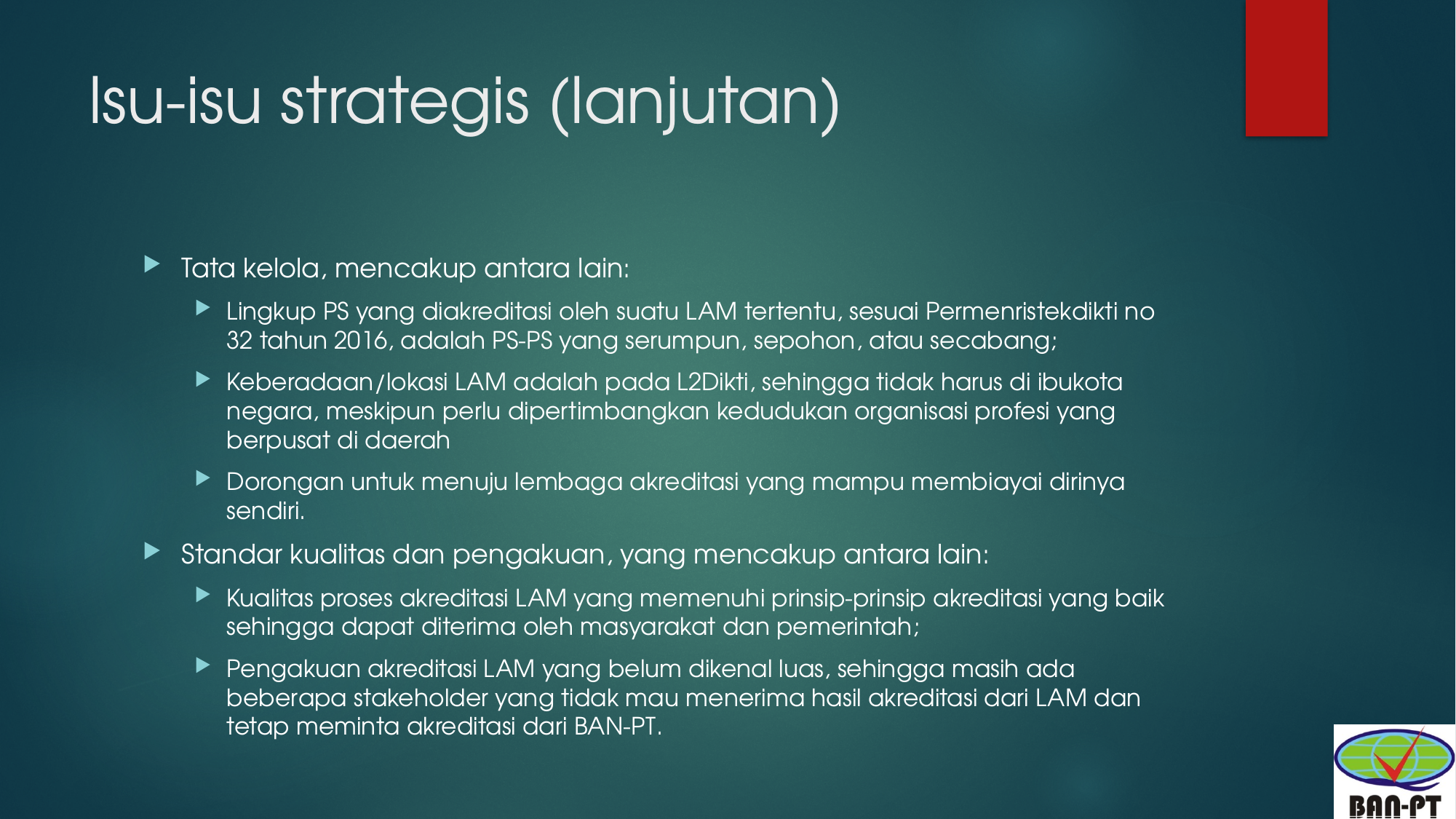

# Isu-isu strategis (lanjutan)
Tata kelola, mencakup antara lain:
Lingkup PS yang diakreditasi oleh suatu LAM tertentu, sesuai Permenristekdikti no 32 tahun 2016, adalah PS-PS yang serumpun, sepohon, atau secabang;
Keberadaan/lokasi LAM adalah pada L2Dikti, sehingga tidak harus di ibukota negara, meskipun perlu dipertimbangkan kedudukan organisasi profesi yang berpusat di daerah
Dorongan untuk menuju lembaga akreditasi yang mampu membiayai dirinya sendiri.
Standar kualitas dan pengakuan, yang mencakup antara lain:
Kualitas proses akreditasi LAM yang memenuhi prinsip-prinsip akreditasi yang baik sehingga dapat diterima oleh masyarakat dan pemerintah;
Pengakuan akreditasi LAM yang belum dikenal luas, sehingga masih ada beberapa stakeholder yang tidak mau menerima hasil akreditasi dari LAM dan tetap meminta akreditasi dari BAN-PT.